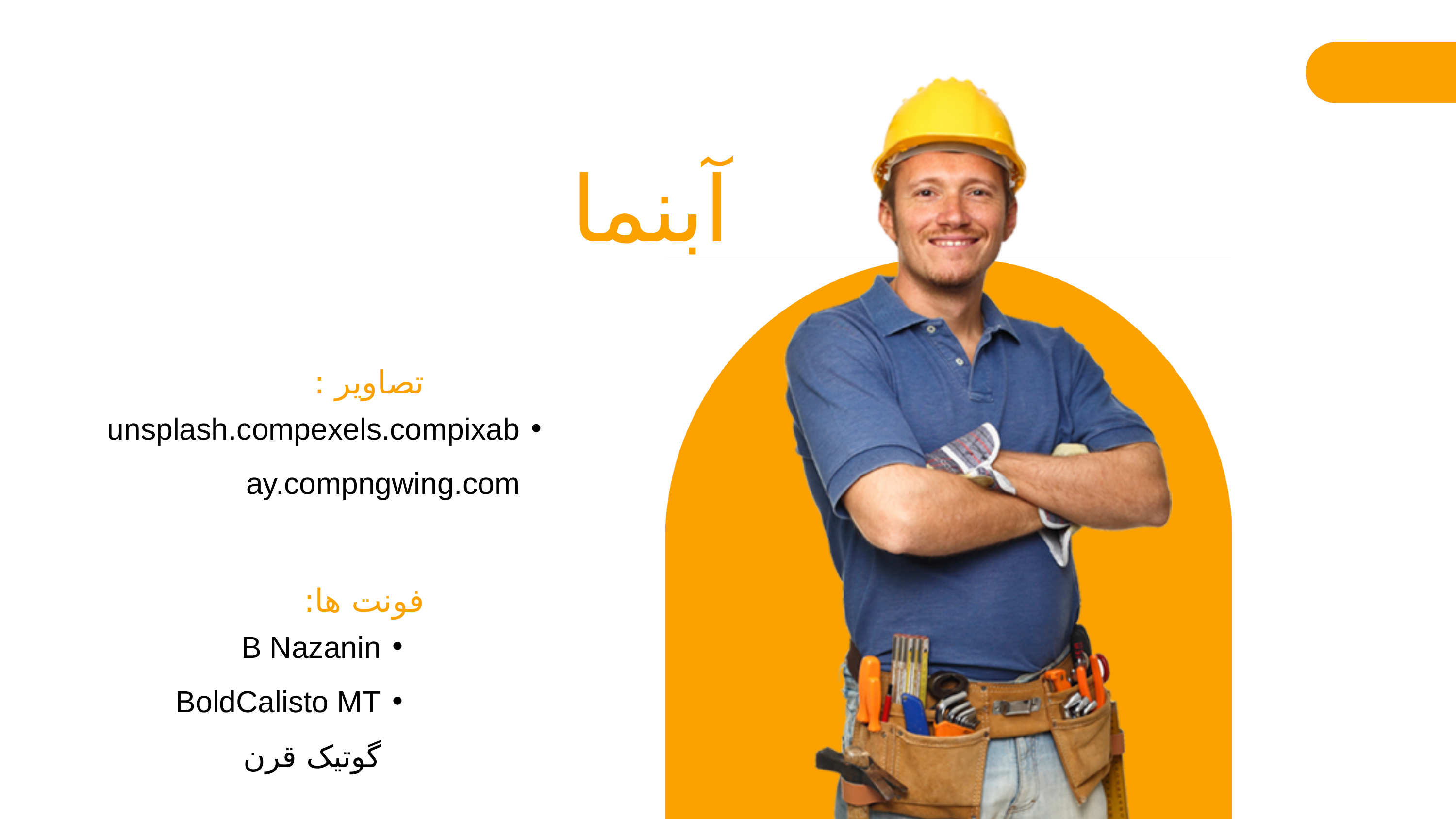

آبنما

تصاویر :
unsplash.compexels.compixabay.compngwing.com
فونت ها:
B Nazanin
BoldCalisto MT گوتیک قرن